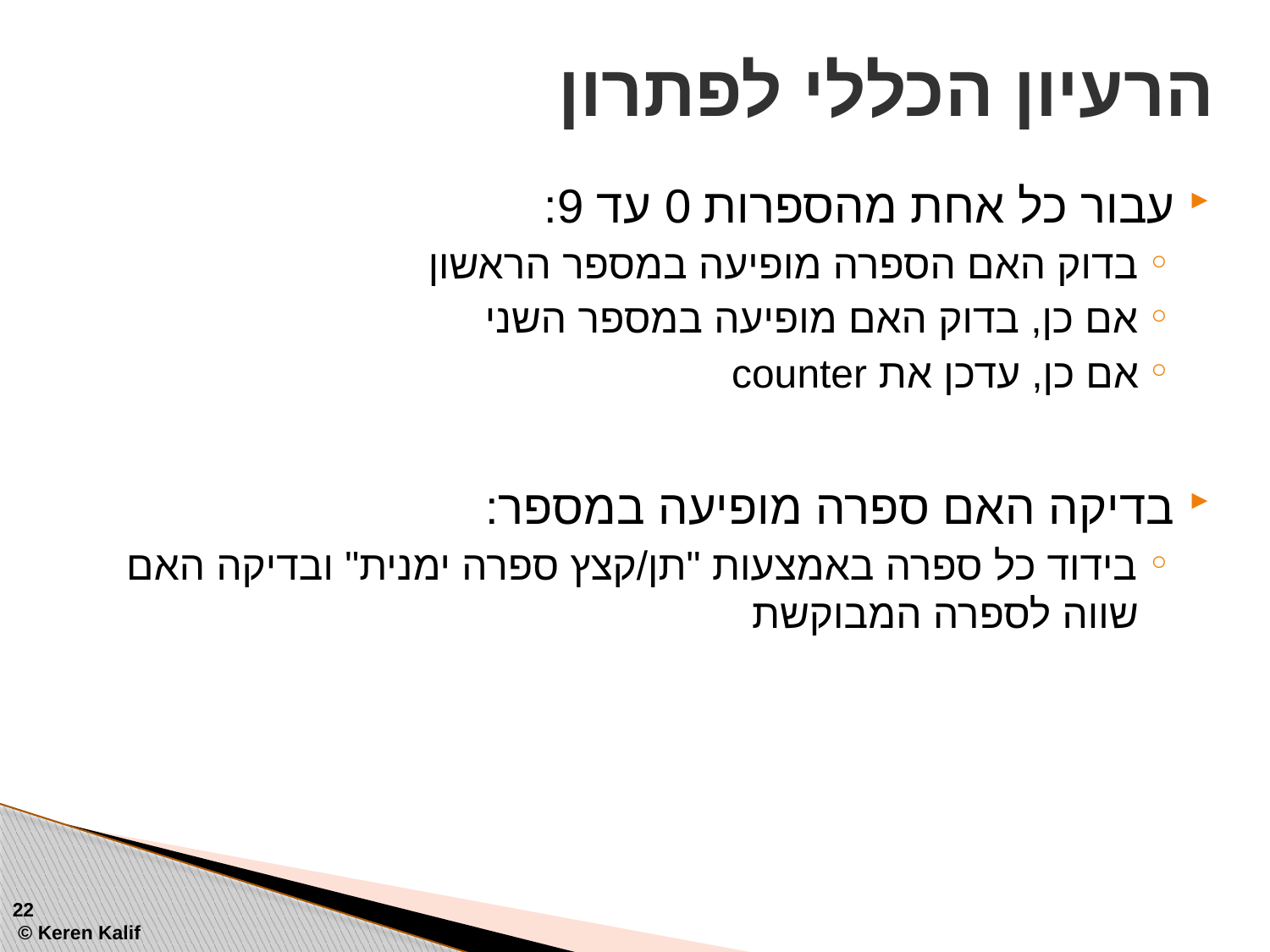

# הרעיון הכללי לפתרון
עבור כל אחת מהספרות 0 עד 9:
בדוק האם הספרה מופיעה במספר הראשון
אם כן, בדוק האם מופיעה במספר השני
אם כן, עדכן את counter

בדיקה האם ספרה מופיעה במספר:
בידוד כל ספרה באמצעות "תן/קצץ ספרה ימנית" ובדיקה האם שווה לספרה המבוקשת

22
 © Keren Kalif